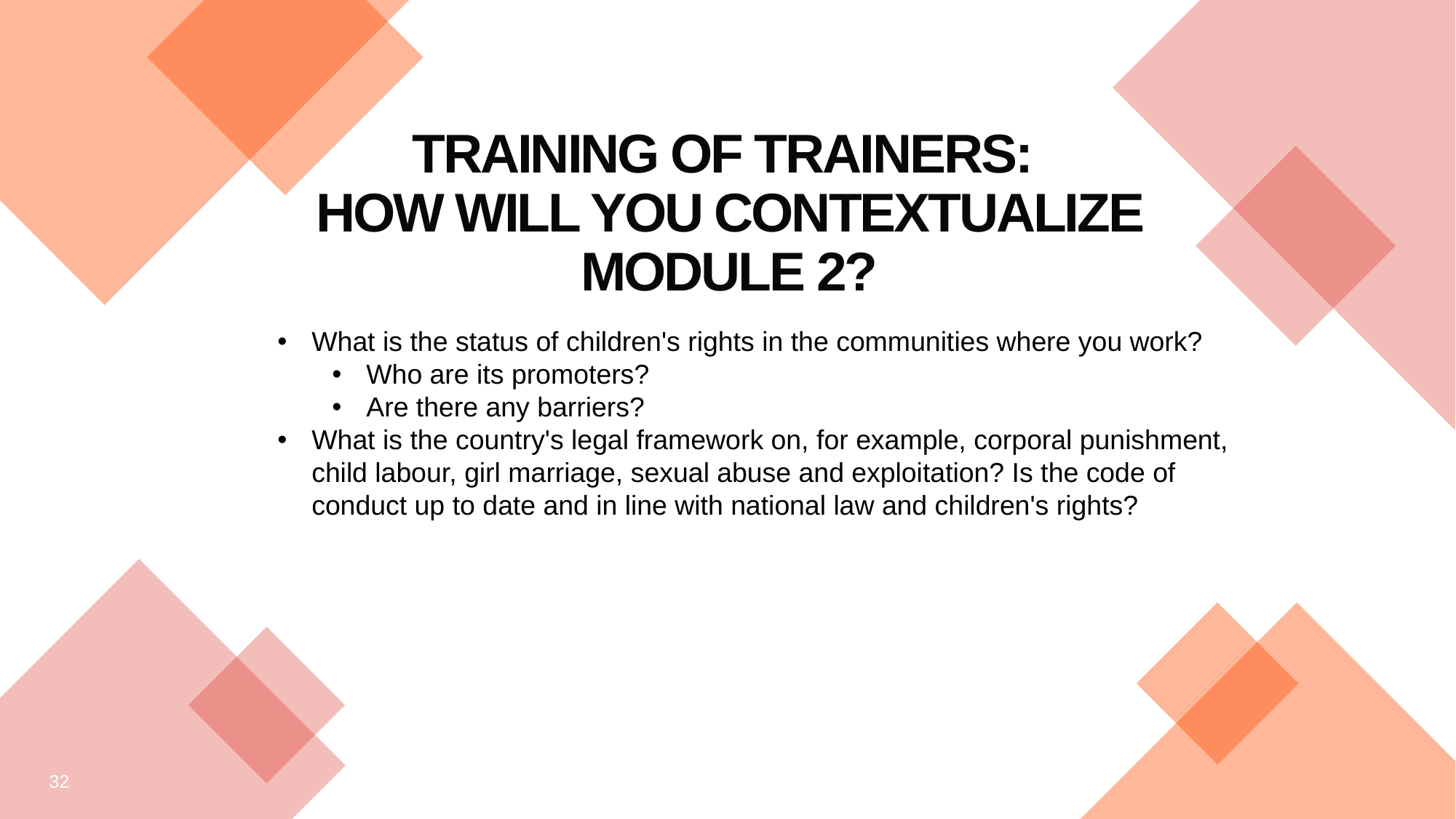

# TRAINING OF TRAINERS: How will you contextualize module 2?

What is the status of children's rights in the communities where you work?
Who are its promoters?
Are there any barriers?
What is the country's legal framework on, for example, corporal punishment, child labour, girl marriage, sexual abuse and exploitation? Is the code of conduct up to date and in line with national law and children's rights?

32